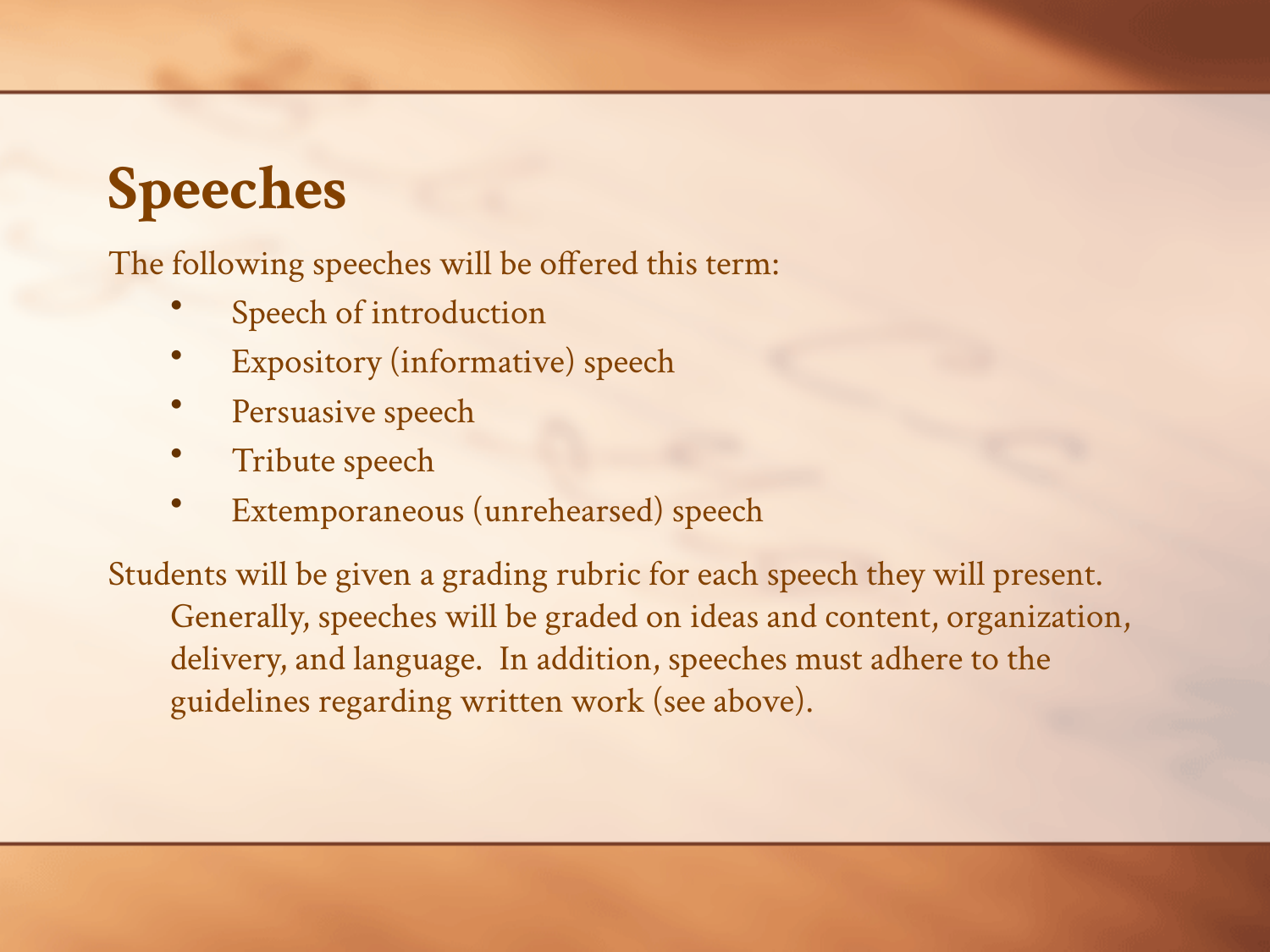

# Speeches
The following speeches will be offered this term:
Speech of introduction
Expository (informative) speech
Persuasive speech
Tribute speech
Extemporaneous (unrehearsed) speech
Students will be given a grading rubric for each speech they will present.  Generally, speeches will be graded on ideas and content, organization, delivery, and language.  In addition, speeches must adhere to the guidelines regarding written work (see above).